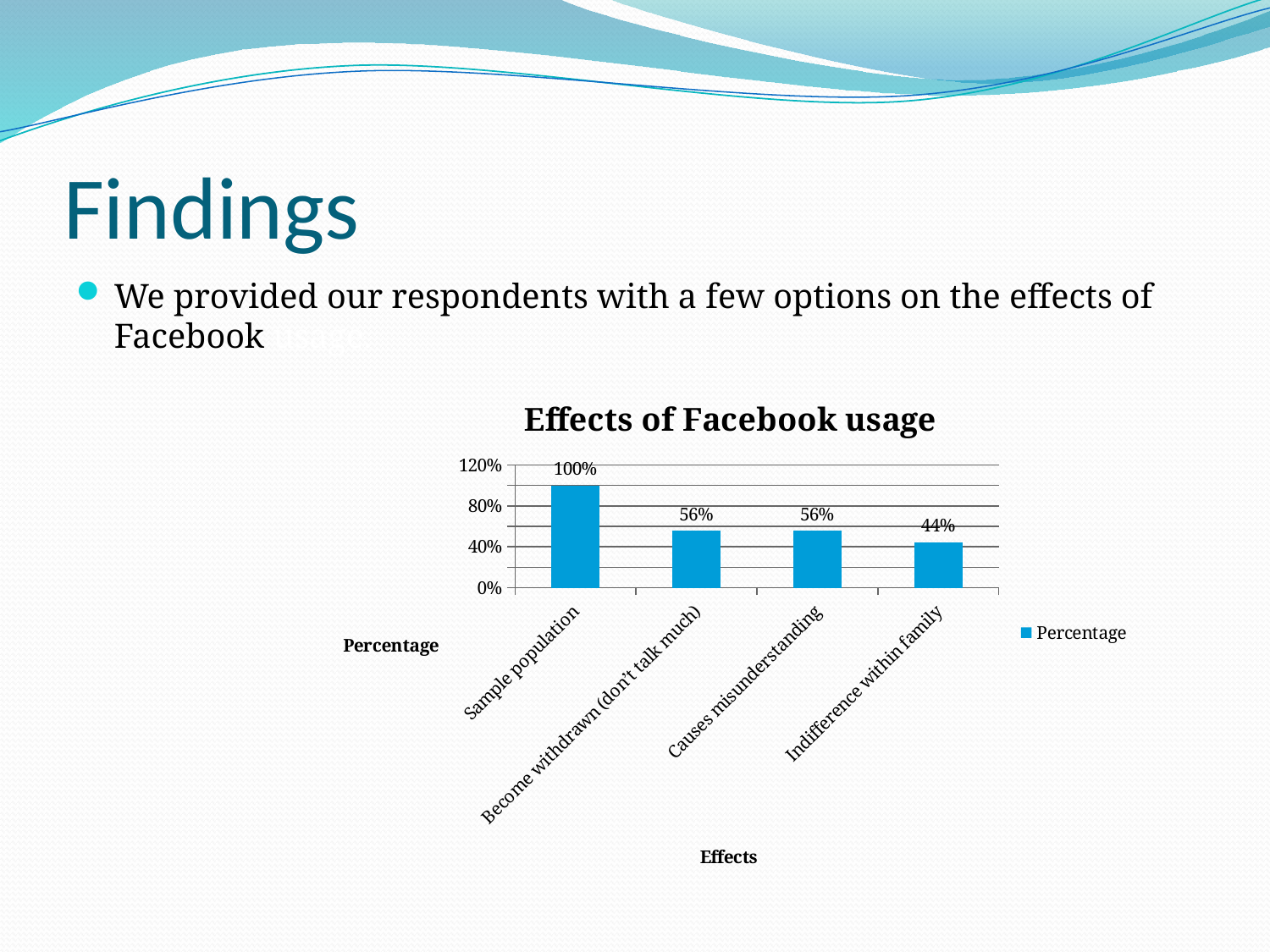

# Findings
We provided our respondents with a few options on the effects of Facebook usage.

[unsupported chart]